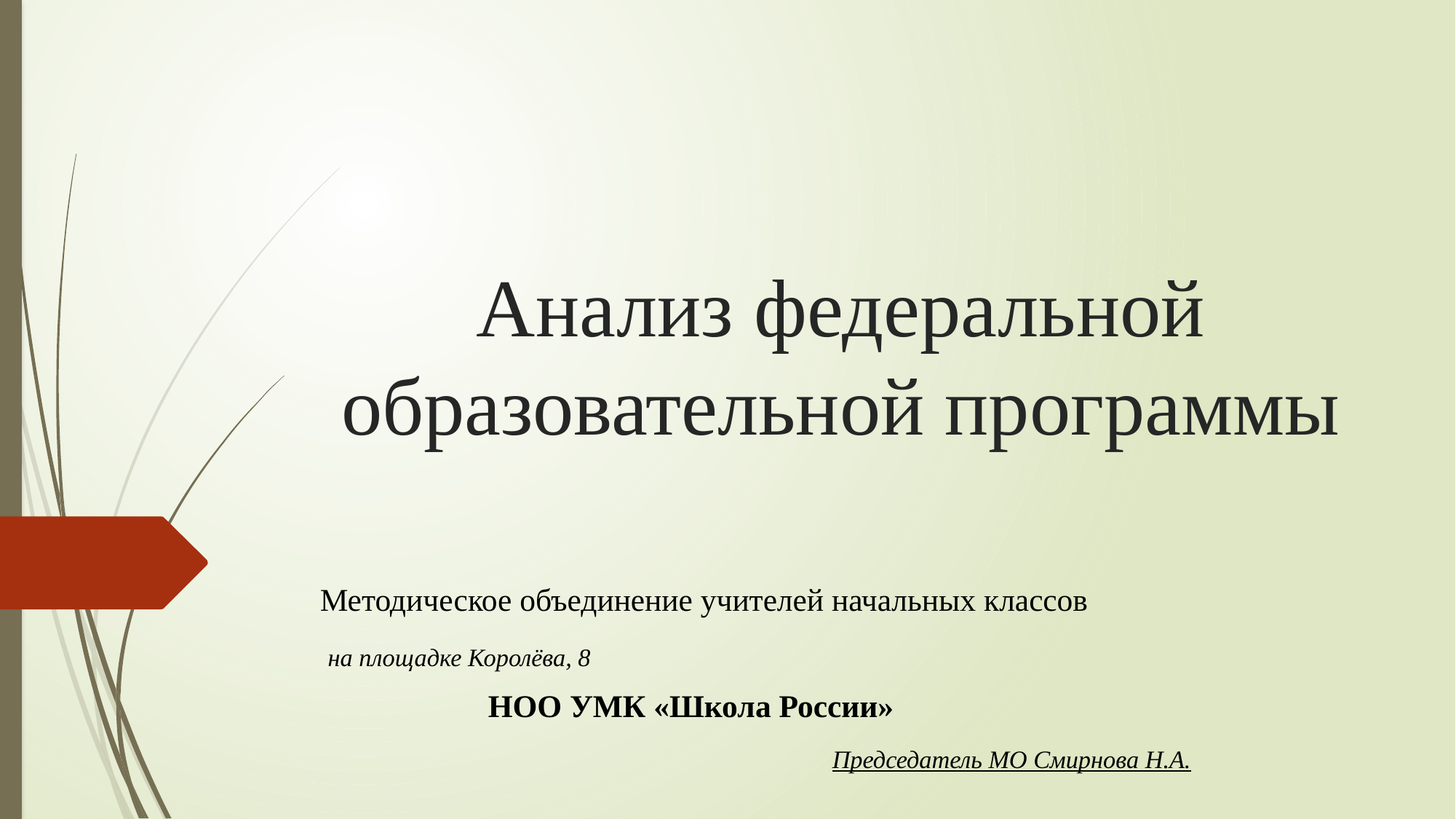

# Анализ федеральной образовательной программы
Методическое объединение учителей начальных классов
 на площадке Королёва, 8
                     НОО УМК «Школа России»
                                                                Председатель МО Смирнова Н.А.